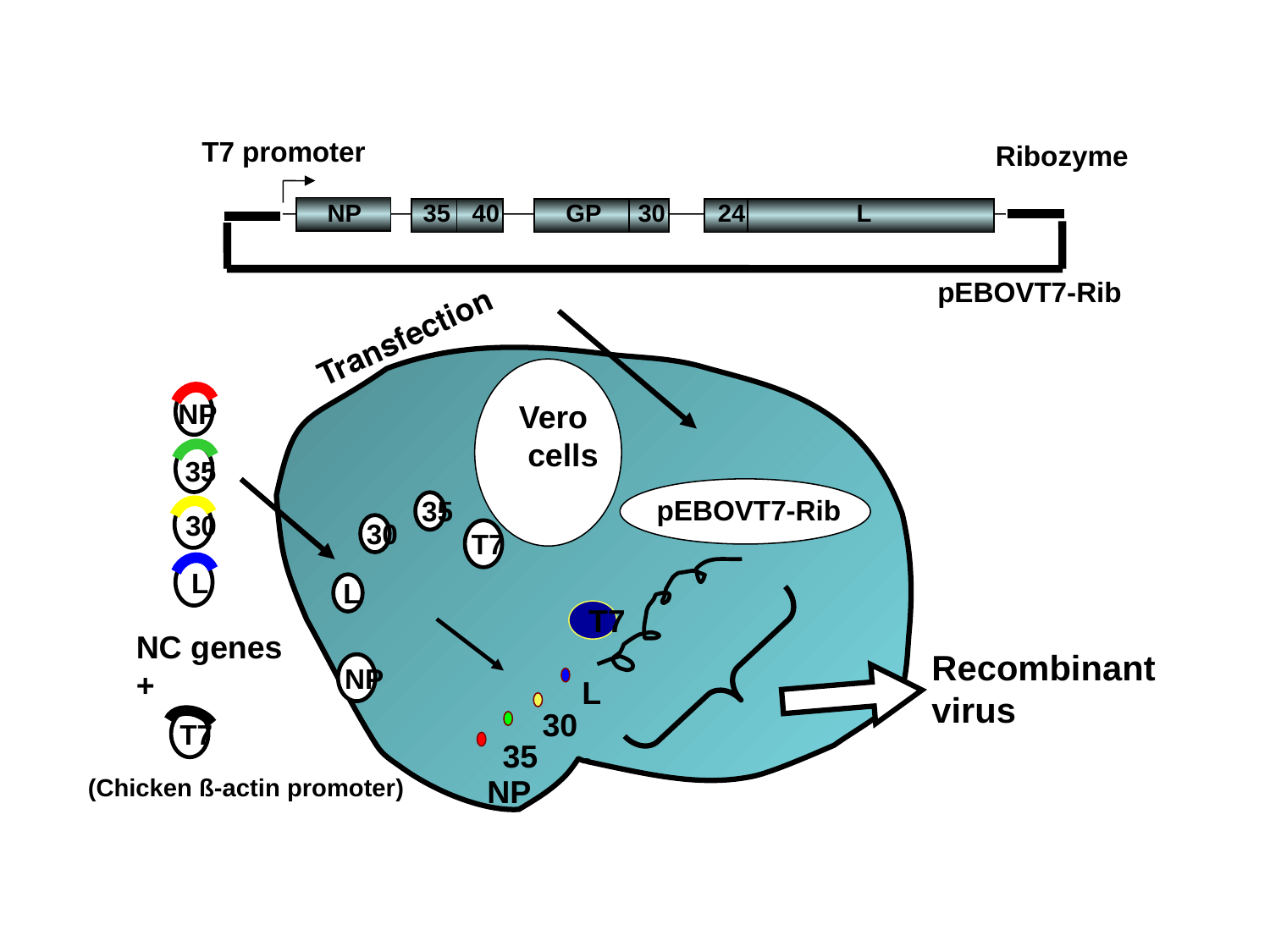

T7 promoter
Ribozyme

NP
35
40
GP
30
24
L

pEBOVT7-Rib

Transfection

NP
Vero
 cells

35

pEBOVT7-Rib
35

30
30

T7

L
L

T7

NC genes
+
Recombinant
virus

NP

L

30

T7

35

NP
(Chicken ß-actin promoter)